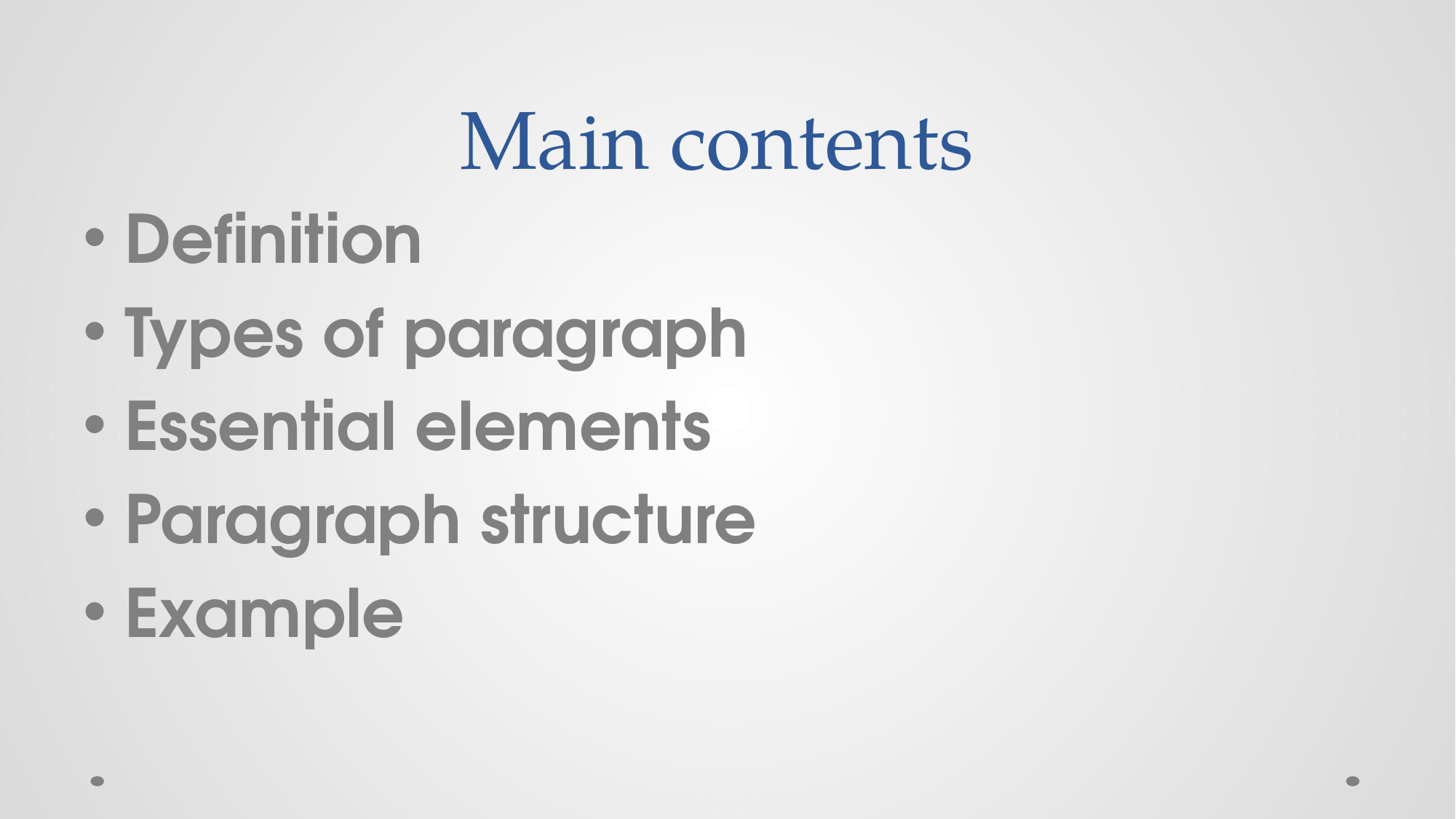

# Main contents
Definition
Types of paragraph
Essential elements
Paragraph structure
Example